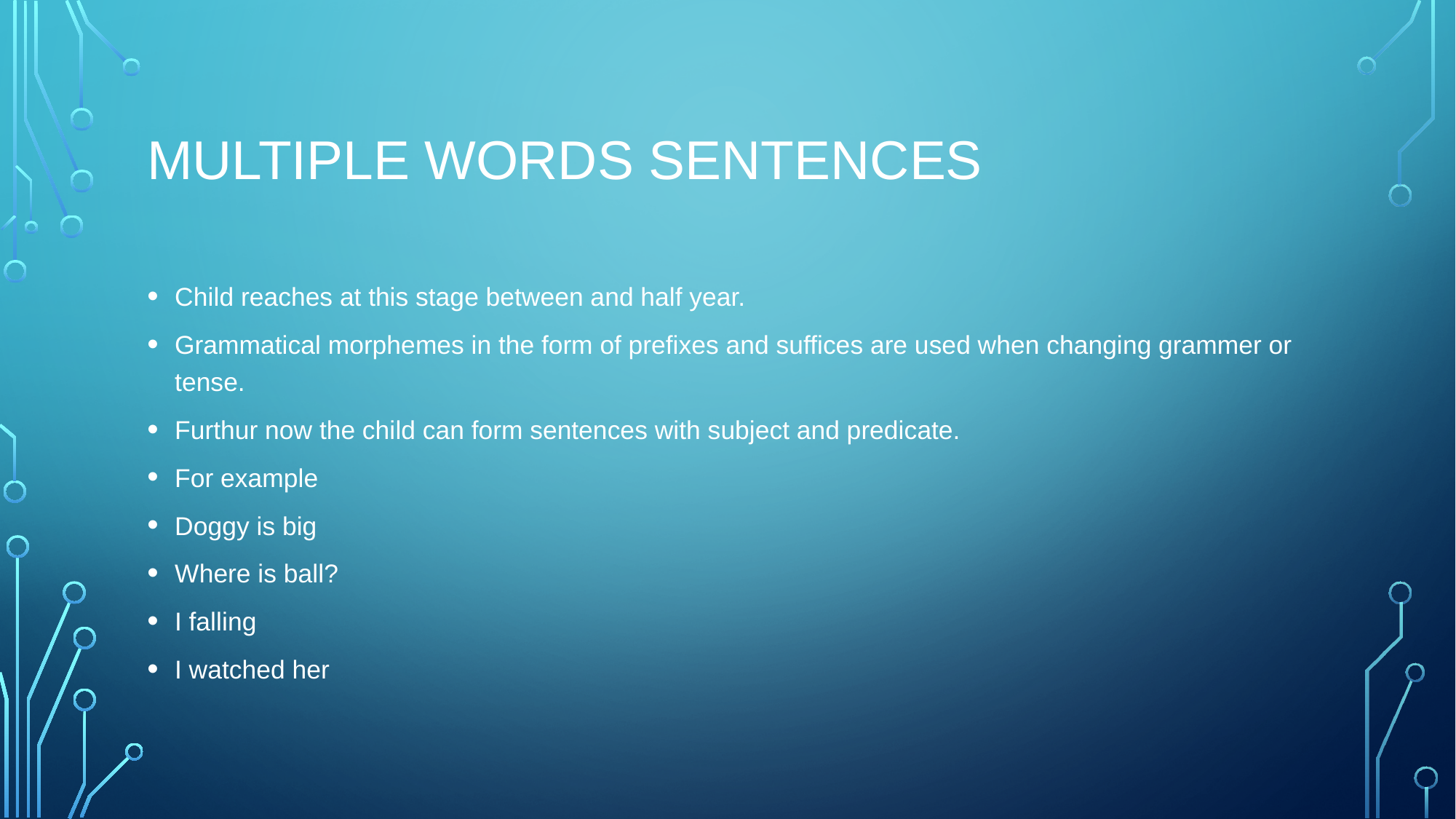

# Multiple words sentences
Child reaches at this stage between and half year.
Grammatical morphemes in the form of prefixes and suffices are used when changing grammer or tense.
Furthur now the child can form sentences with subject and predicate.
For example
Doggy is big
Where is ball?
I falling
I watched her